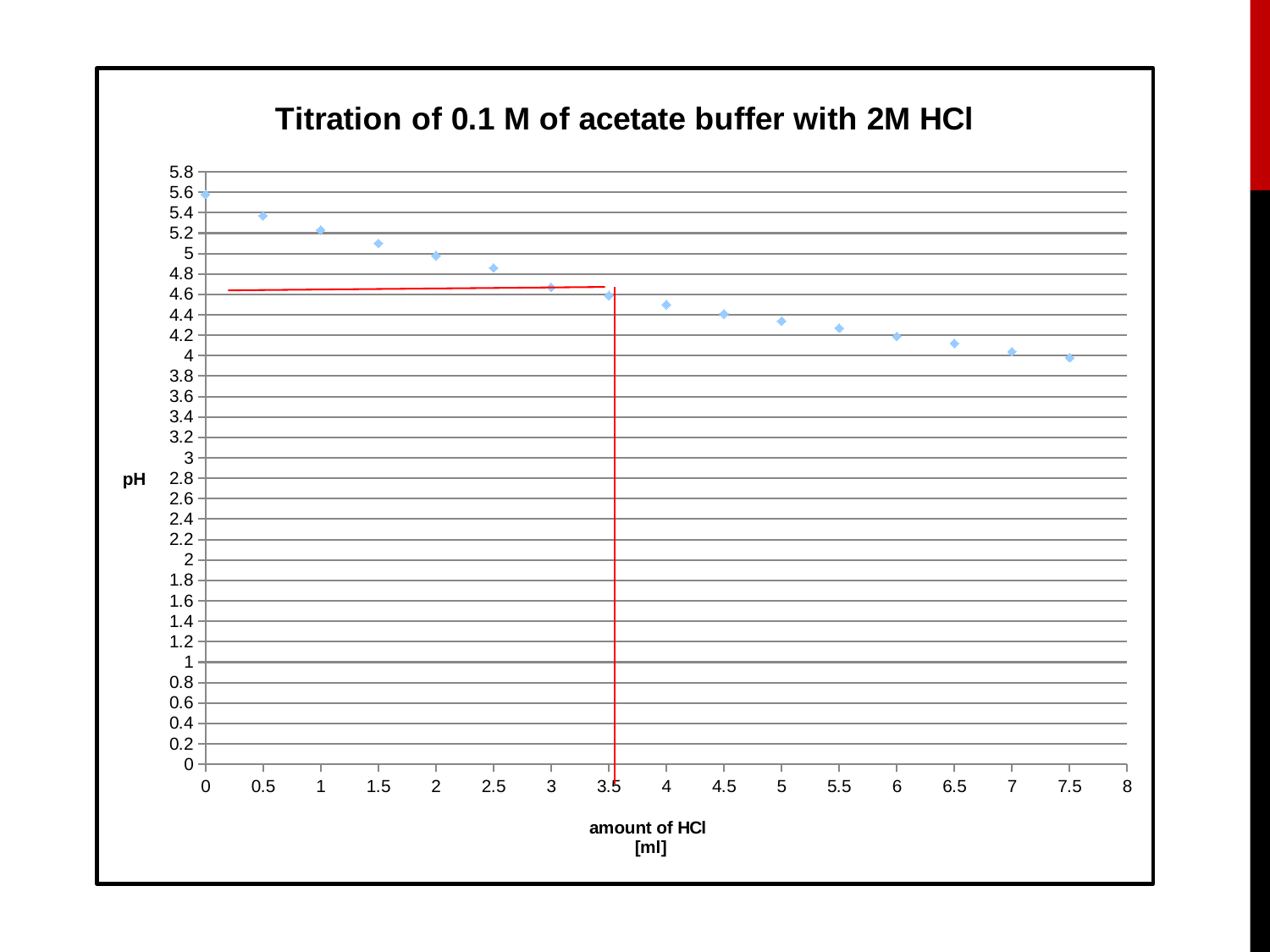

### Chart: Titration of 0.1 M of acetate buffer with 2M HCl

| Category |  |
|---|---|